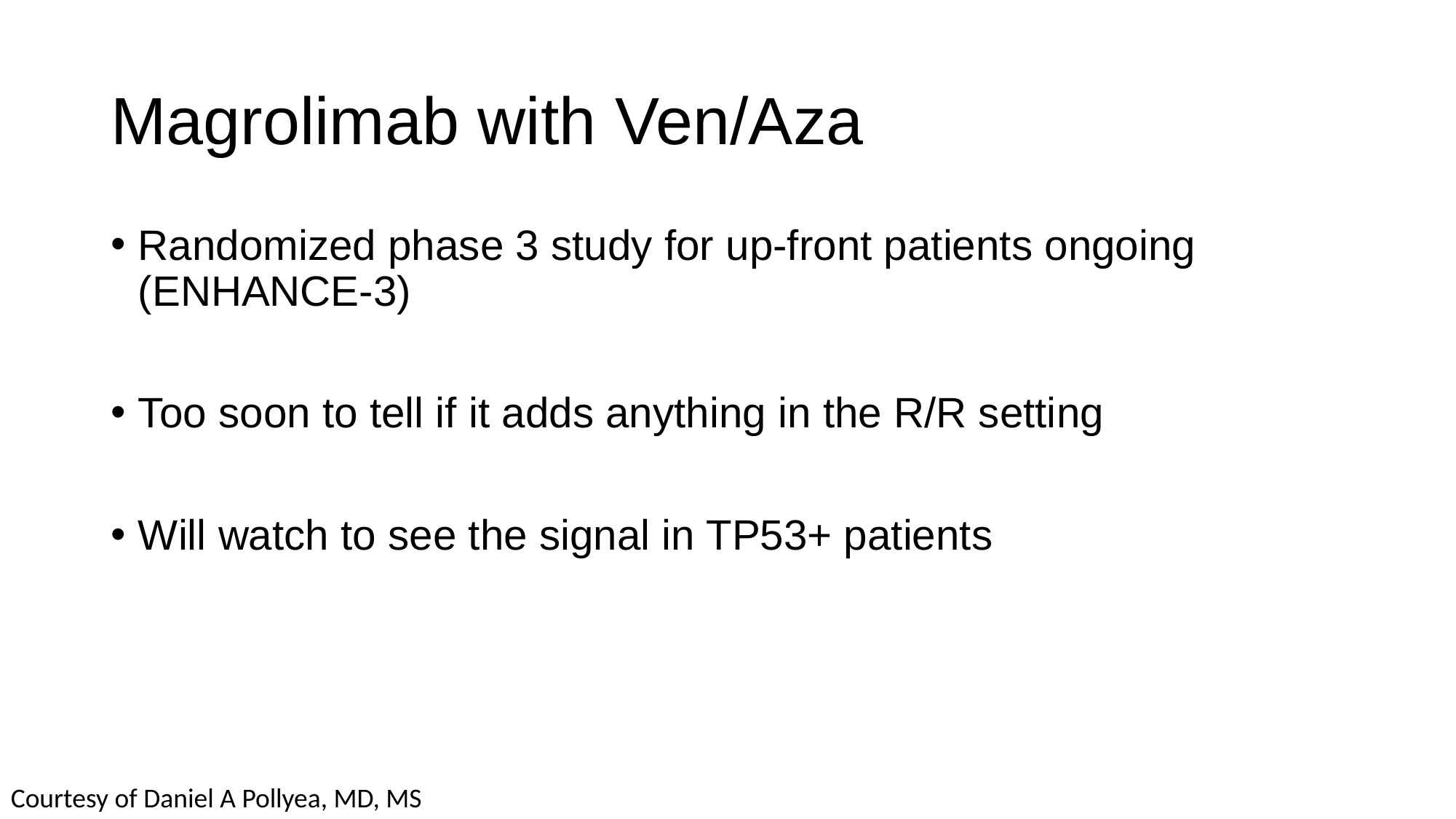

# Magrolimab with Ven/Aza
Randomized phase 3 study for up-front patients ongoing (ENHANCE-3)

Too soon to tell if it adds anything in the R/R setting

Will watch to see the signal in TP53+ patients

Courtesy of Daniel A Pollyea, MD, MS